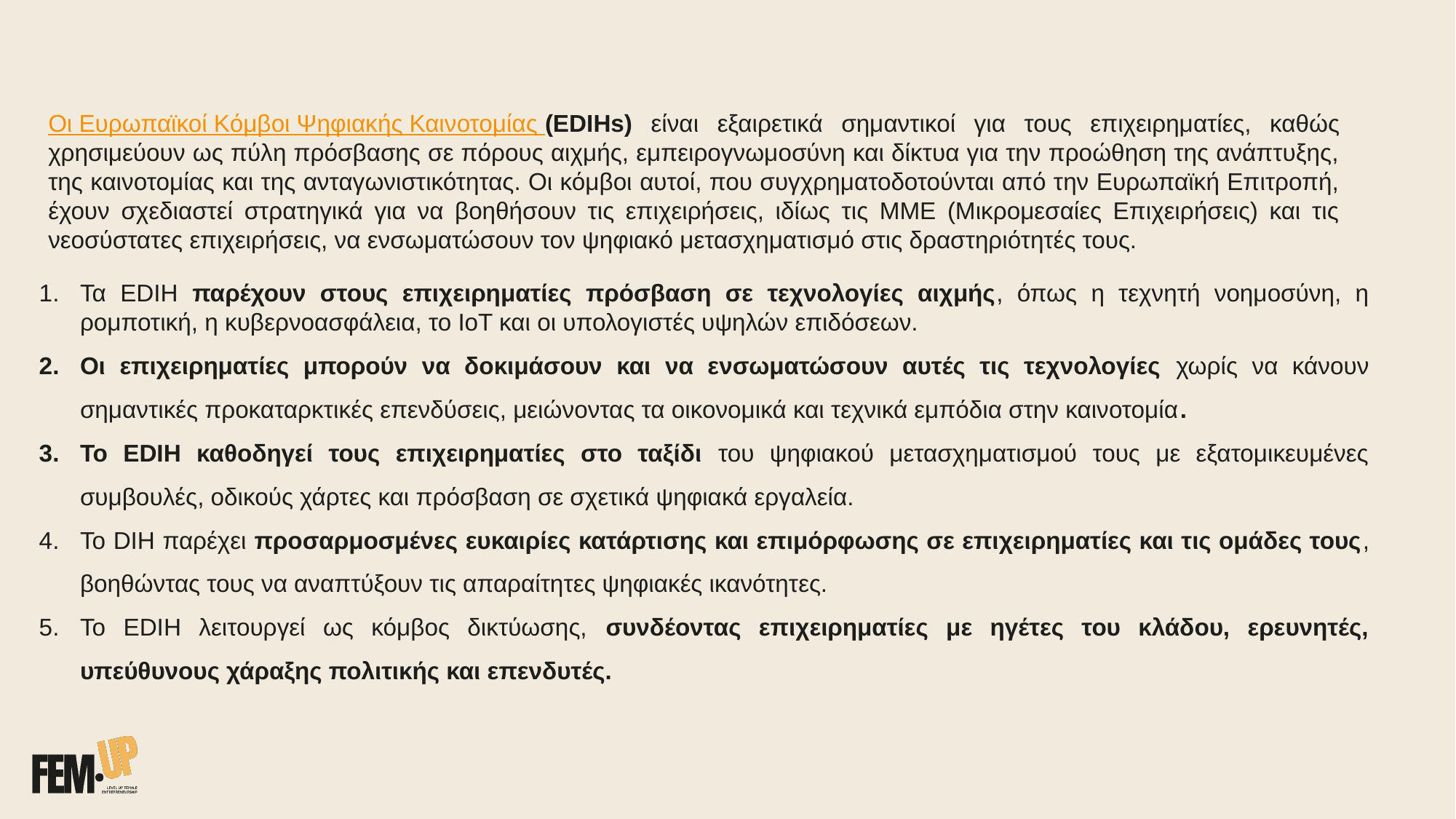

Οι Ευρωπαϊκοί Κόμβοι Ψηφιακής Καινοτομίας (EDIHs) είναι εξαιρετικά σημαντικοί για τους επιχειρηματίες, καθώς χρησιμεύουν ως πύλη πρόσβασης σε πόρους αιχμής, εμπειρογνωμοσύνη και δίκτυα για την προώθηση της ανάπτυξης, της καινοτομίας και της ανταγωνιστικότητας. Οι κόμβοι αυτοί, που συγχρηματοδοτούνται από την Ευρωπαϊκή Επιτροπή, έχουν σχεδιαστεί στρατηγικά για να βοηθήσουν τις επιχειρήσεις, ιδίως τις ΜΜΕ (Μικρομεσαίες Επιχειρήσεις) και τις νεοσύστατες επιχειρήσεις, να ενσωματώσουν τον ψηφιακό μετασχηματισμό στις δραστηριότητές τους.
Τα EDIH παρέχουν στους επιχειρηματίες πρόσβαση σε τεχνολογίες αιχμής, όπως η τεχνητή νοημοσύνη, η ρομποτική, η κυβερνοασφάλεια, το IoT και οι υπολογιστές υψηλών επιδόσεων.
Οι επιχειρηματίες μπορούν να δοκιμάσουν και να ενσωματώσουν αυτές τις τεχνολογίες χωρίς να κάνουν σημαντικές προκαταρκτικές επενδύσεις, μειώνοντας τα οικονομικά και τεχνικά εμπόδια στην καινοτομία.
Το EDIH καθοδηγεί τους επιχειρηματίες στο ταξίδι του ψηφιακού μετασχηματισμού τους με εξατομικευμένες συμβουλές, οδικούς χάρτες και πρόσβαση σε σχετικά ψηφιακά εργαλεία.
Το DIH παρέχει προσαρμοσμένες ευκαιρίες κατάρτισης και επιμόρφωσης σε επιχειρηματίες και τις ομάδες τους, βοηθώντας τους να αναπτύξουν τις απαραίτητες ψηφιακές ικανότητες.
Το EDIH λειτουργεί ως κόμβος δικτύωσης, συνδέοντας επιχειρηματίες με ηγέτες του κλάδου, ερευνητές, υπεύθυνους χάραξης πολιτικής και επενδυτές.